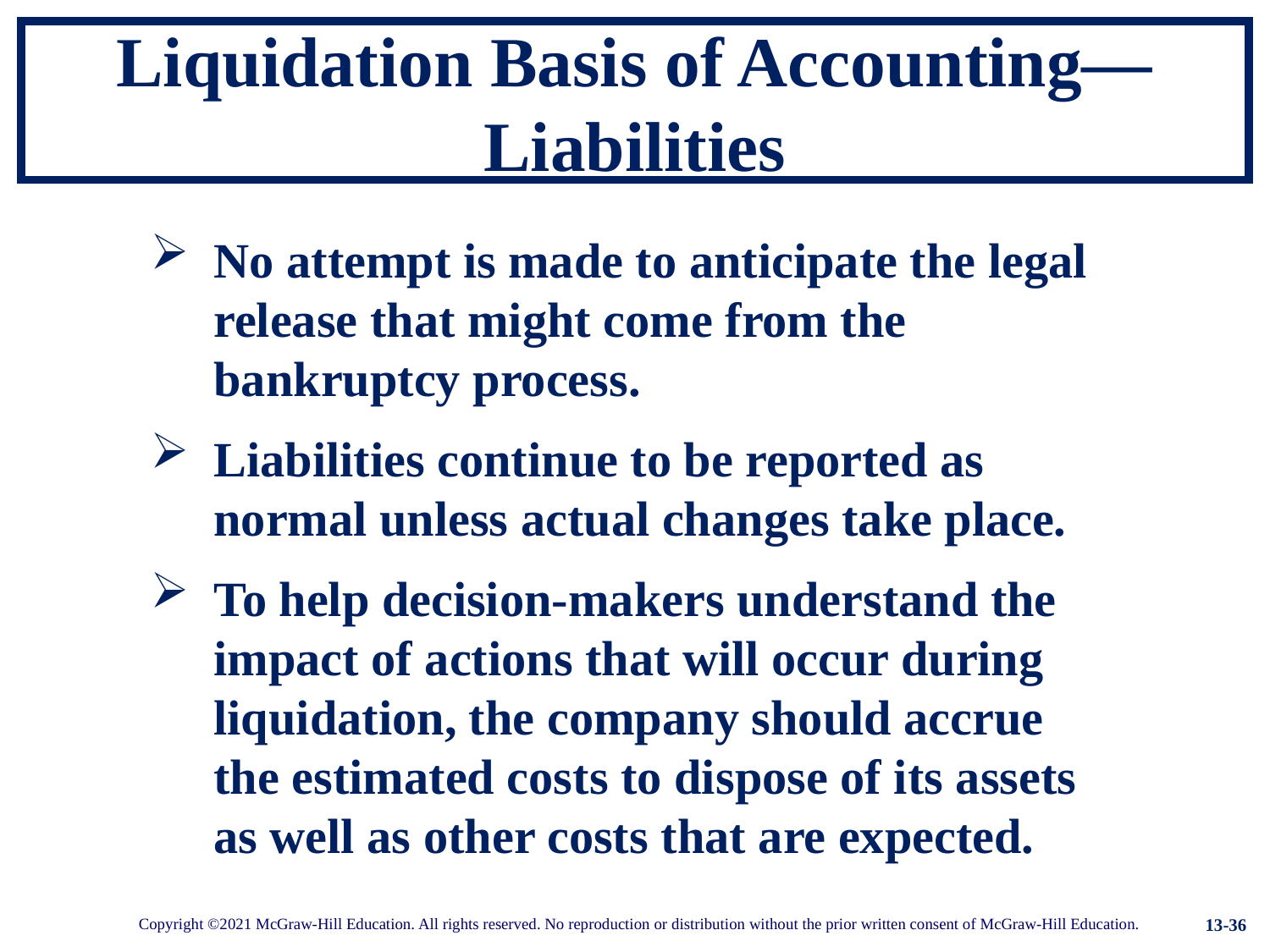

# Liquidation Basis of Accounting—Liabilities
No attempt is made to anticipate the legal release that might come from the bankruptcy process.
Liabilities continue to be reported as normal unless actual changes take place.
To help decision-makers understand the impact of actions that will occur during liquidation, the company should accrue the estimated costs to dispose of its assets as well as other costs that are expected.

13-36
Copyright ©2021 McGraw-Hill Education. All rights reserved. No reproduction or distribution without the prior written consent of McGraw-Hill Education.